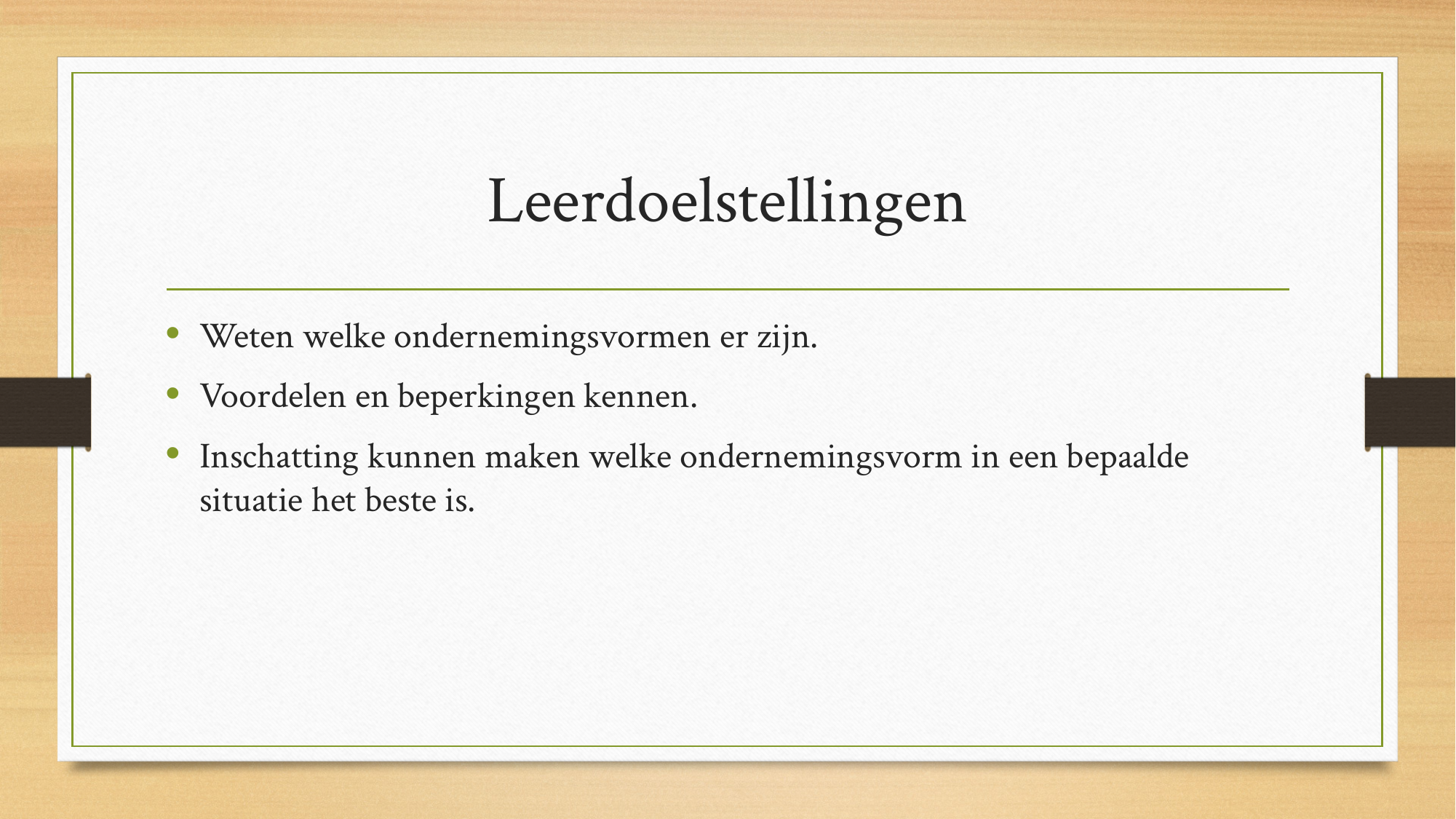

# Leerdoelstellingen
Weten welke ondernemingsvormen er zijn.
Voordelen en beperkingen kennen.
Inschatting kunnen maken welke ondernemingsvorm in een bepaalde situatie het beste is.